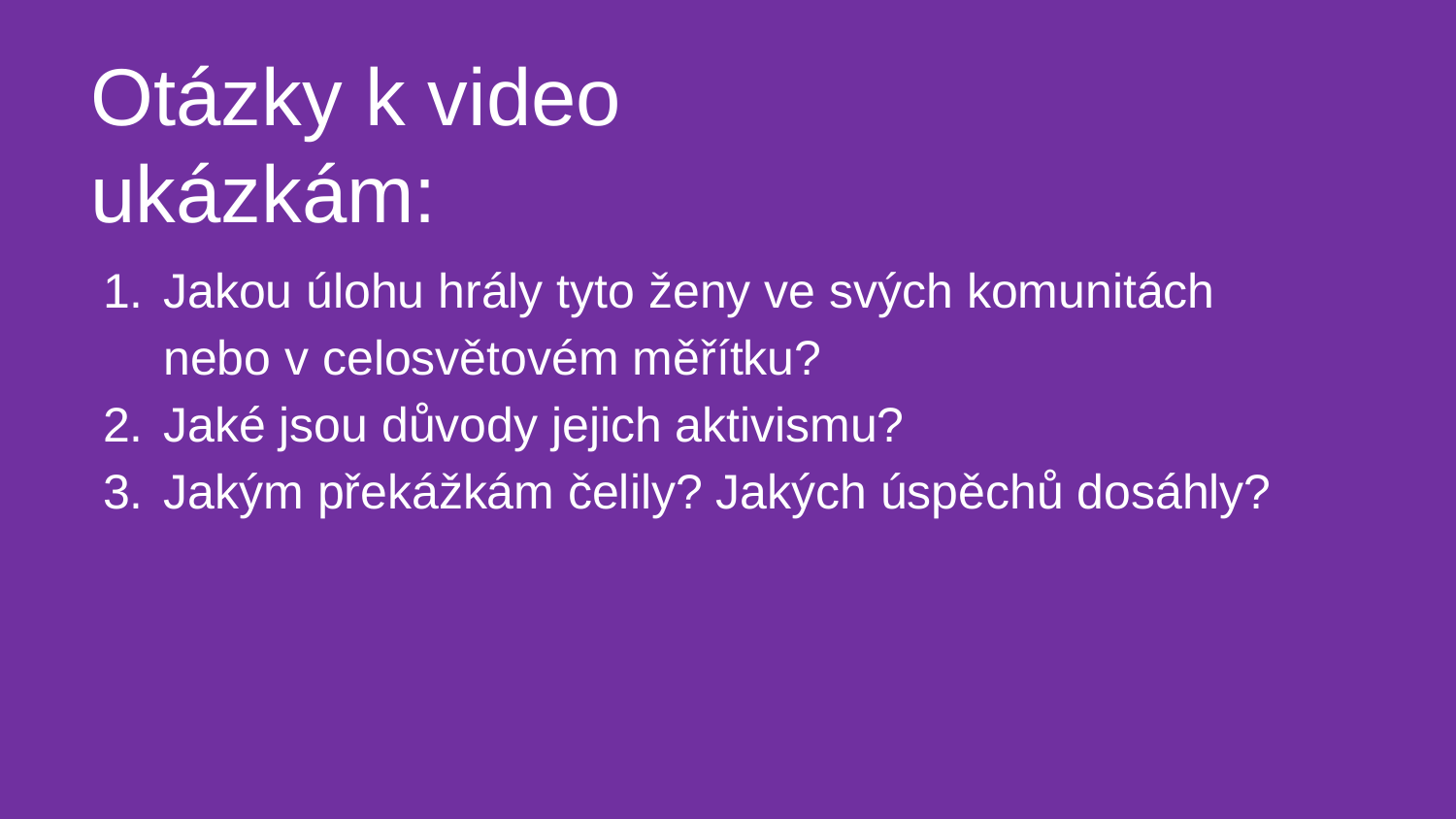

# Otázky k video ukázkám:

Jakou úlohu hrály tyto ženy ve svých komunitách nebo v celosvětovém měřítku?
Jaké jsou důvody jejich aktivismu?
Jakým překážkám čelily? Jakých úspěchů dosáhly?